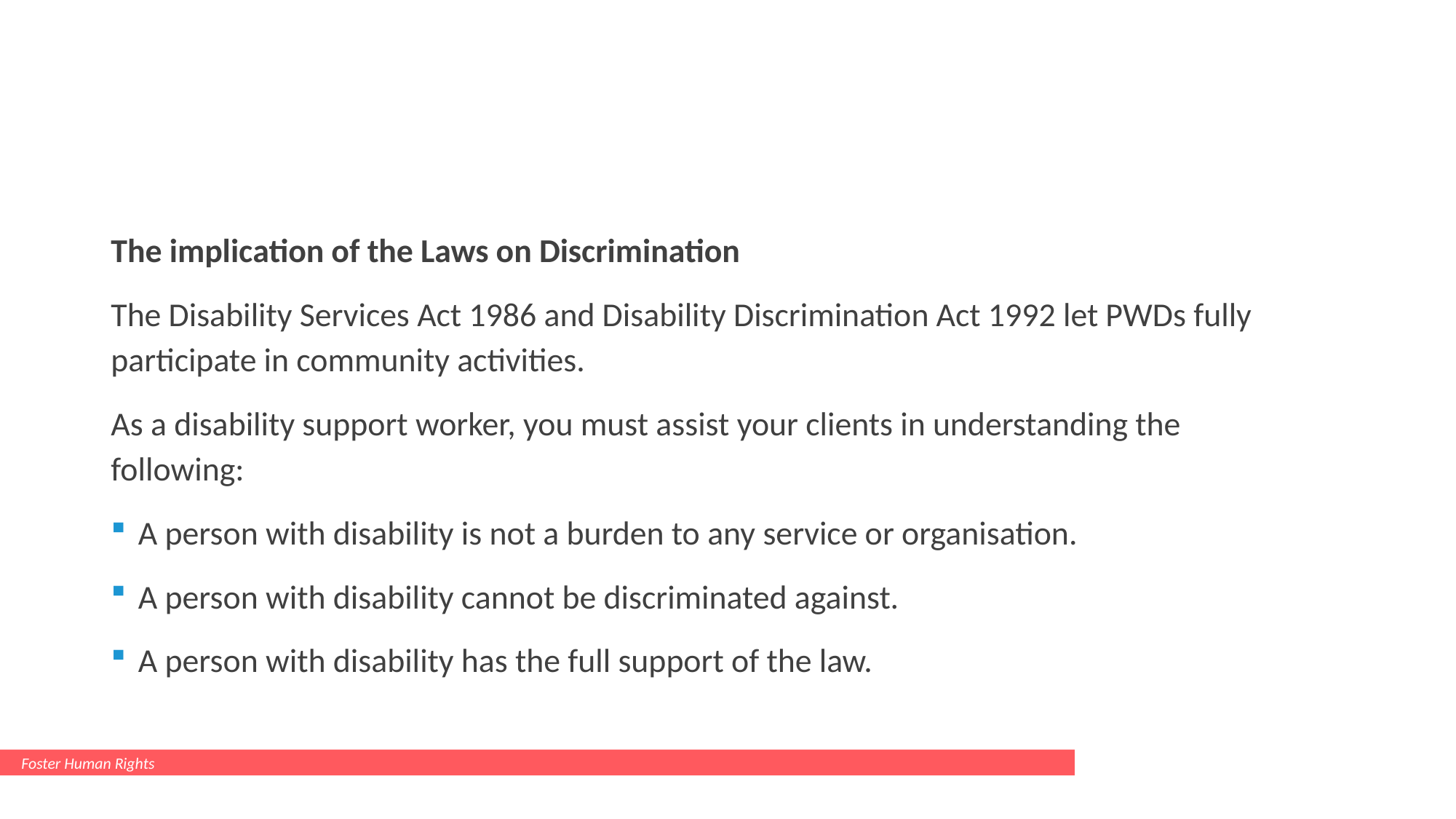

#
The implication of the Laws on Discrimination
The Disability Services Act 1986 and Disability Discrimination Act 1992 let PWDs fully participate in community activities.
As a disability support worker, you must assist your clients in understanding the following:
A person with disability is not a burden to any service or organisation.
A person with disability cannot be discriminated against.
A person with disability has the full support of the law.
Foster Human Rights